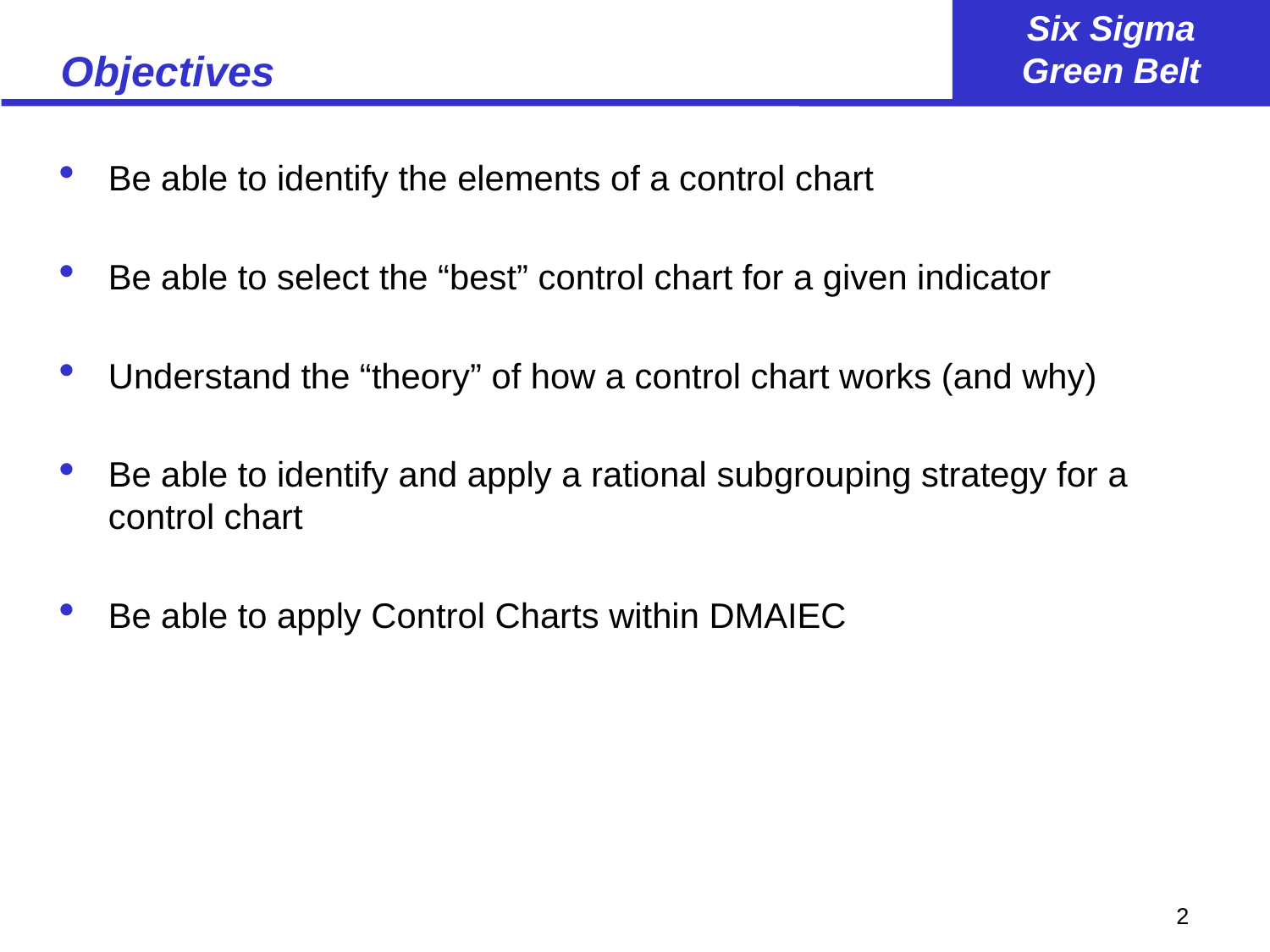

# Objectives
Be able to identify the elements of a control chart

Be able to select the “best” control chart for a given indicator

Understand the “theory” of how a control chart works (and why)

Be able to identify and apply a rational subgrouping strategy for a control chart

Be able to apply Control Charts within DMAIEC